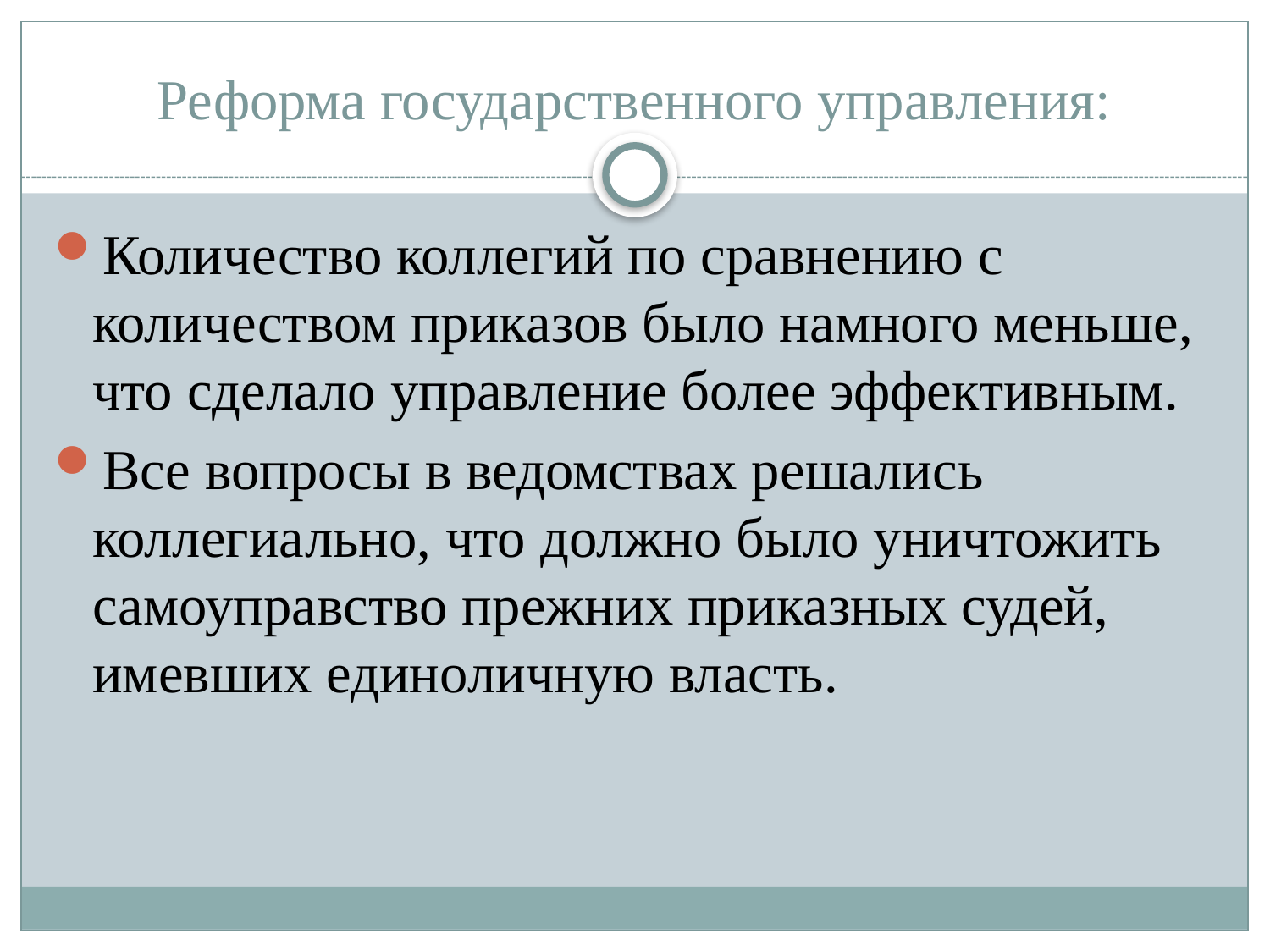

# Реформа государственного управления:
Количество коллегий по сравнению с количеством приказов было намного меньше, что сделало управление более эффективным.
Все вопросы в ведомствах решались коллегиально, что должно было уничтожить самоуправство прежних приказных судей, имевших единоличную власть.